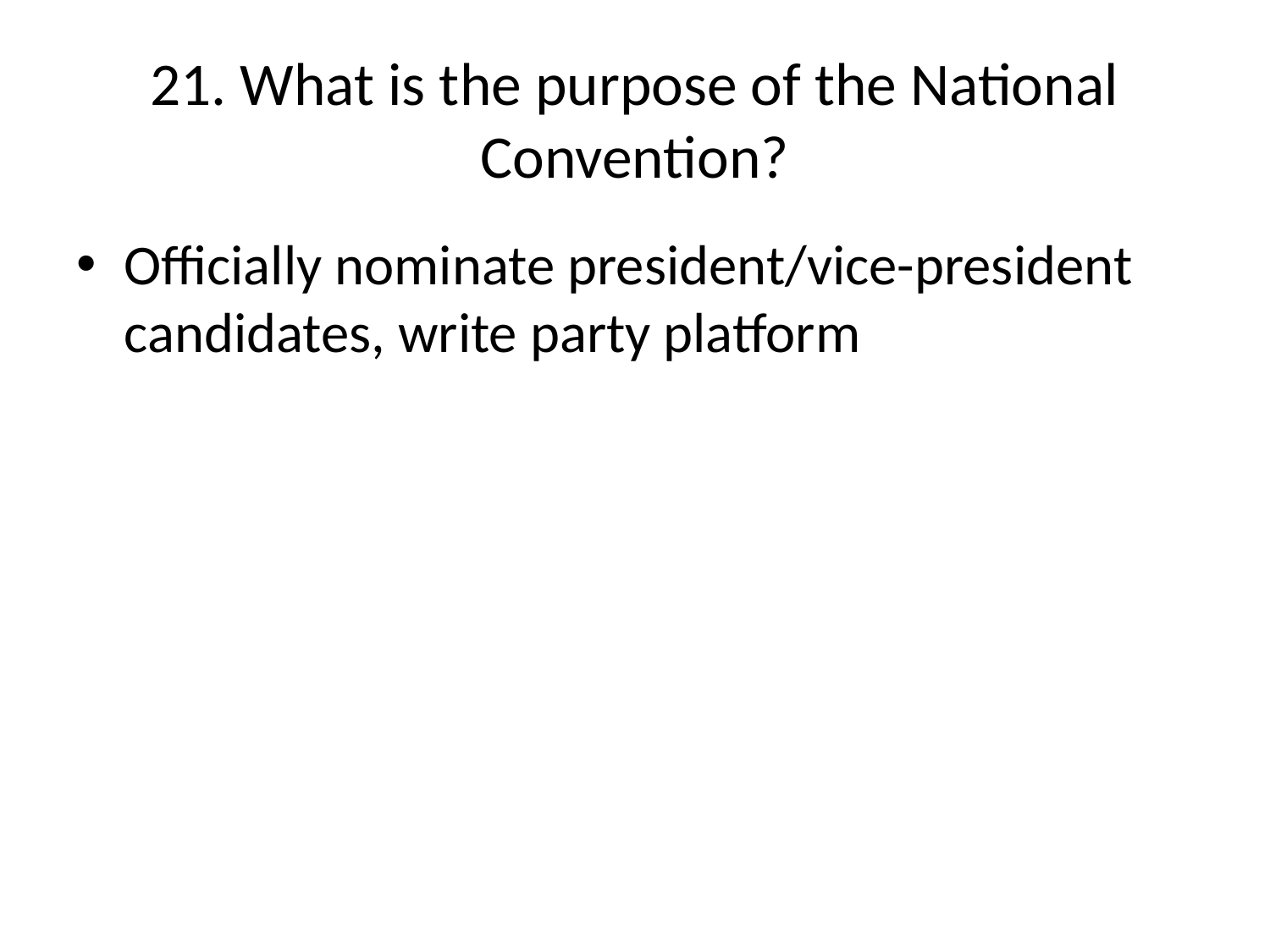

# 21. What is the purpose of the National Convention?
Officially nominate president/vice-president candidates, write party platform